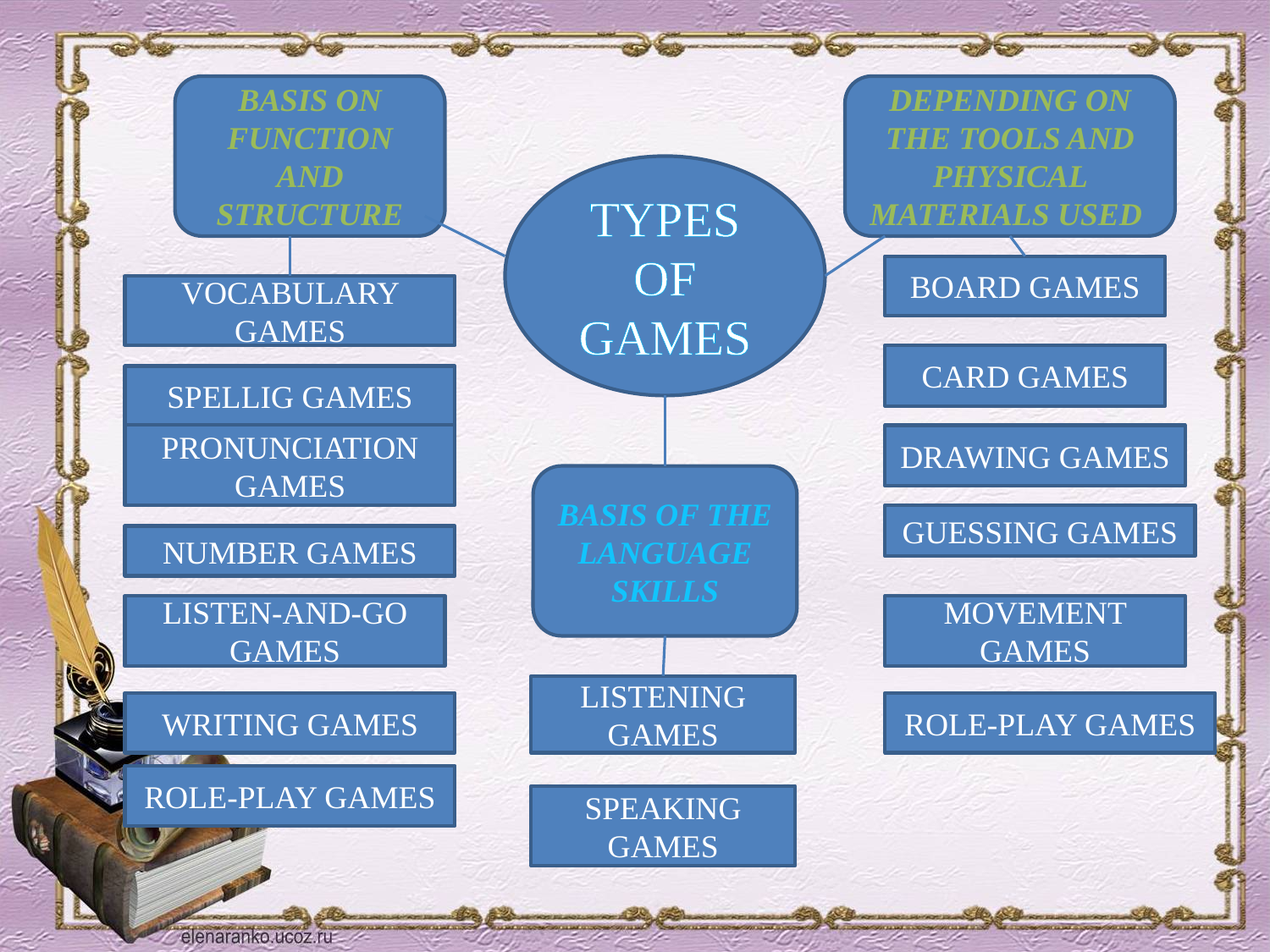

#
BASIS ON FUNCTION AND STRUCTURE
DEPENDING ON THE TOOLS AND PHYSICAL MATERIALS USED
TYPES OF GAMES
BOARD GAMES
VOCABULARY GAMES
CARD GAMES
SPELLIG GAMES
PRONUNCIATION GAMES
DRAWING GAMES
BASIS OF THE LANGUAGE SKILLS
GUESSING GAMES
NUMBER GAMES
LISTEN-AND-GO GAMES
MOVEMENT GAMES
LISTENING GAMES
WRITING GAMES
ROLE-PLAY GAMES
ROLE-PLAY GAMES
SPEAKING GAMES